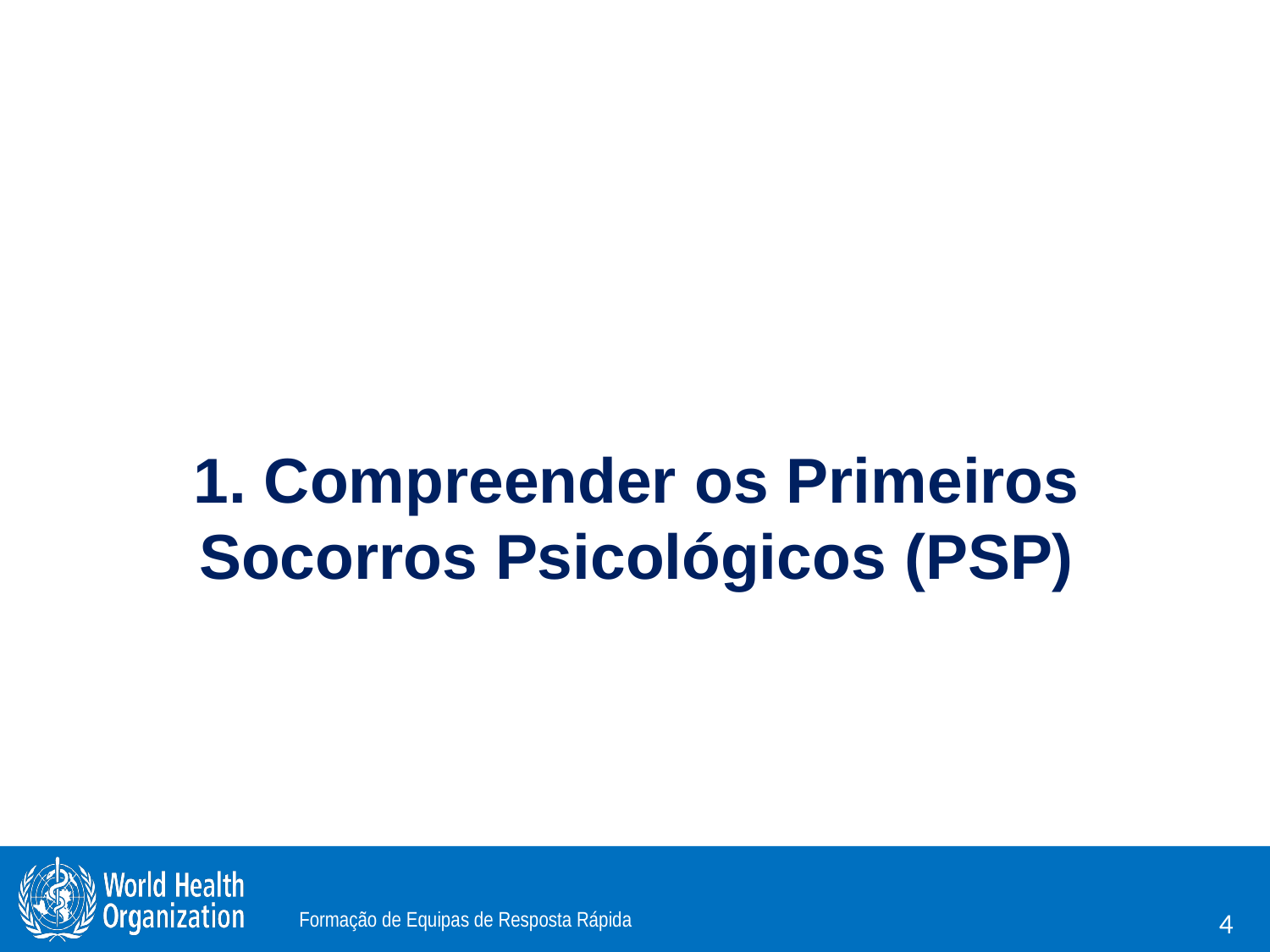

# 1. Compreender os Primeiros Socorros Psicológicos (PSP)